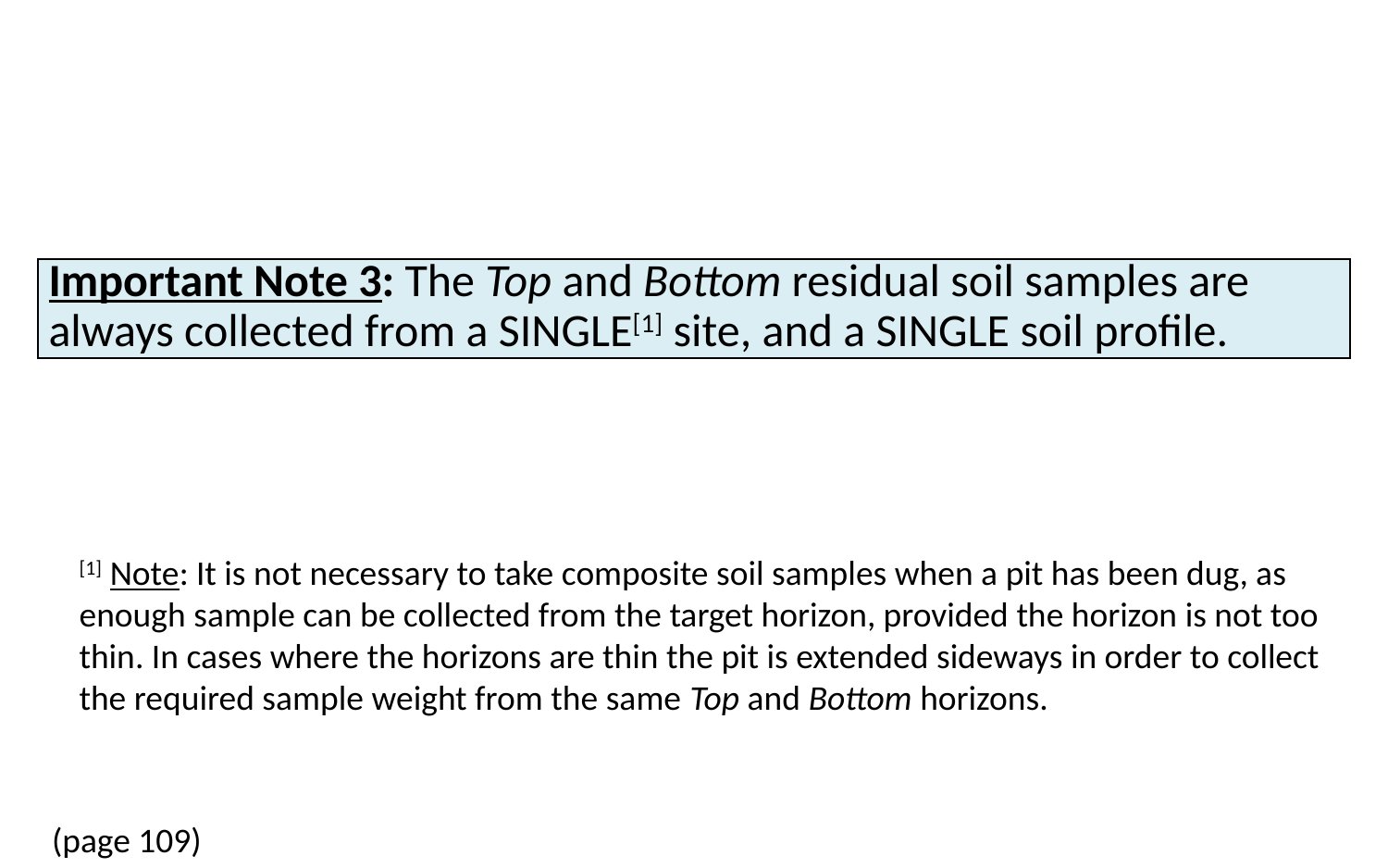

| Important Note 3: The Top and Bottom residual soil samples are always collected from a SINGLE[1] site, and a SINGLE soil profile. |
| --- |
[1] Note: It is not necessary to take composite soil samples when a pit has been dug, as enough sample can be collected from the target horizon, provided the horizon is not too thin. In cases where the horizons are thin the pit is extended sideways in order to collect the required sample weight from the same Top and Bottom horizons.
(page 109)